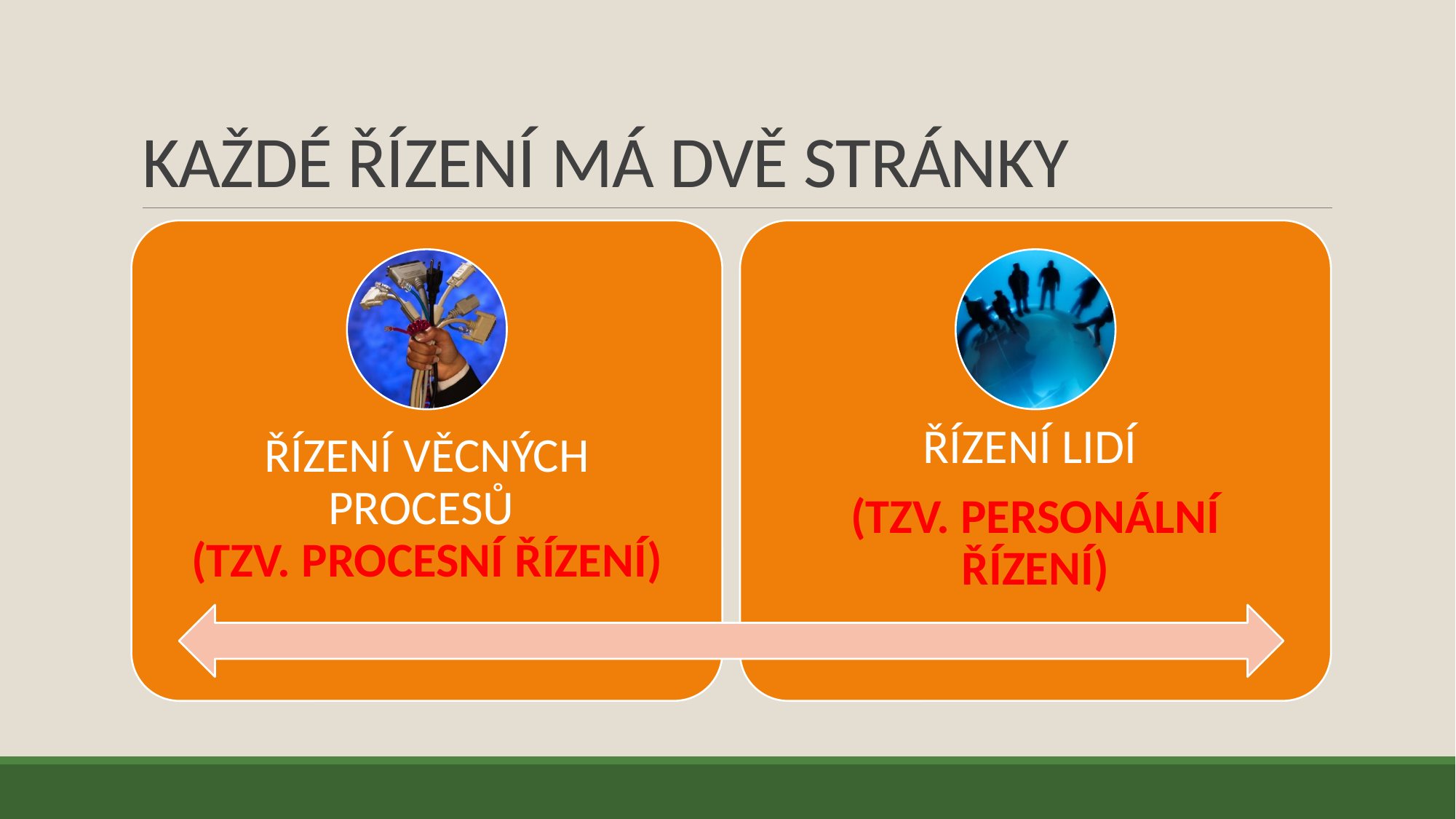

# KAŽDÉ ŘÍZENÍ MÁ DVĚ STRÁNKY
ŘÍZENÍ VĚCNÝCH PROCESŮ
(TZV. PROCESNÍ ŘÍZENÍ)
ŘÍZENÍ LIDÍ
(TZV. PERSONÁLNÍ ŘÍZENÍ)